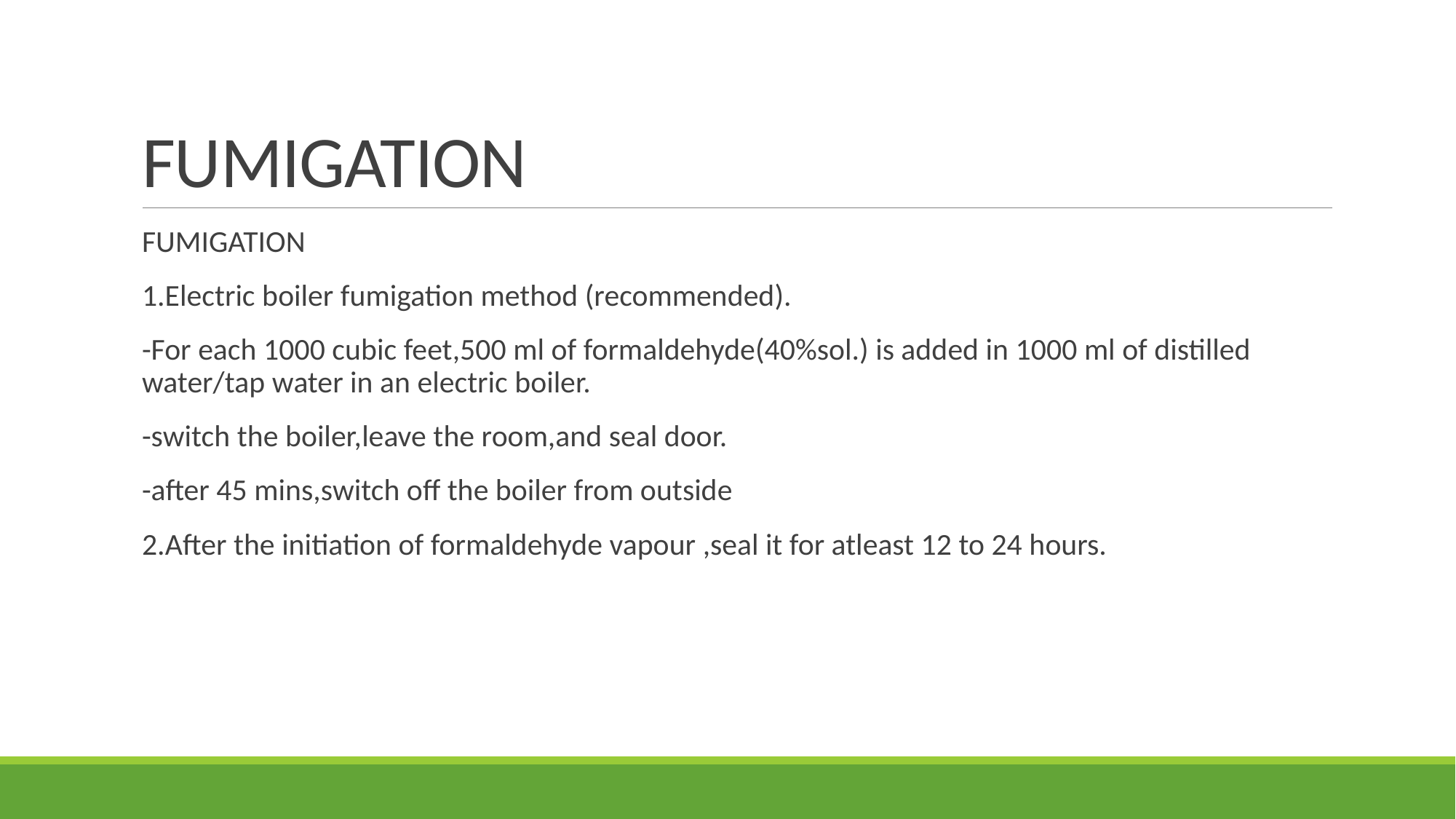

# FUMIGATION
FUMIGATION
1.Electric boiler fumigation method (recommended).
-For each 1000 cubic feet,500 ml of formaldehyde(40%sol.) is added in 1000 ml of distilled water/tap water in an electric boiler.
-switch the boiler,leave the room,and seal door.
-after 45 mins,switch off the boiler from outside
2.After the initiation of formaldehyde vapour ,seal it for atleast 12 to 24 hours.